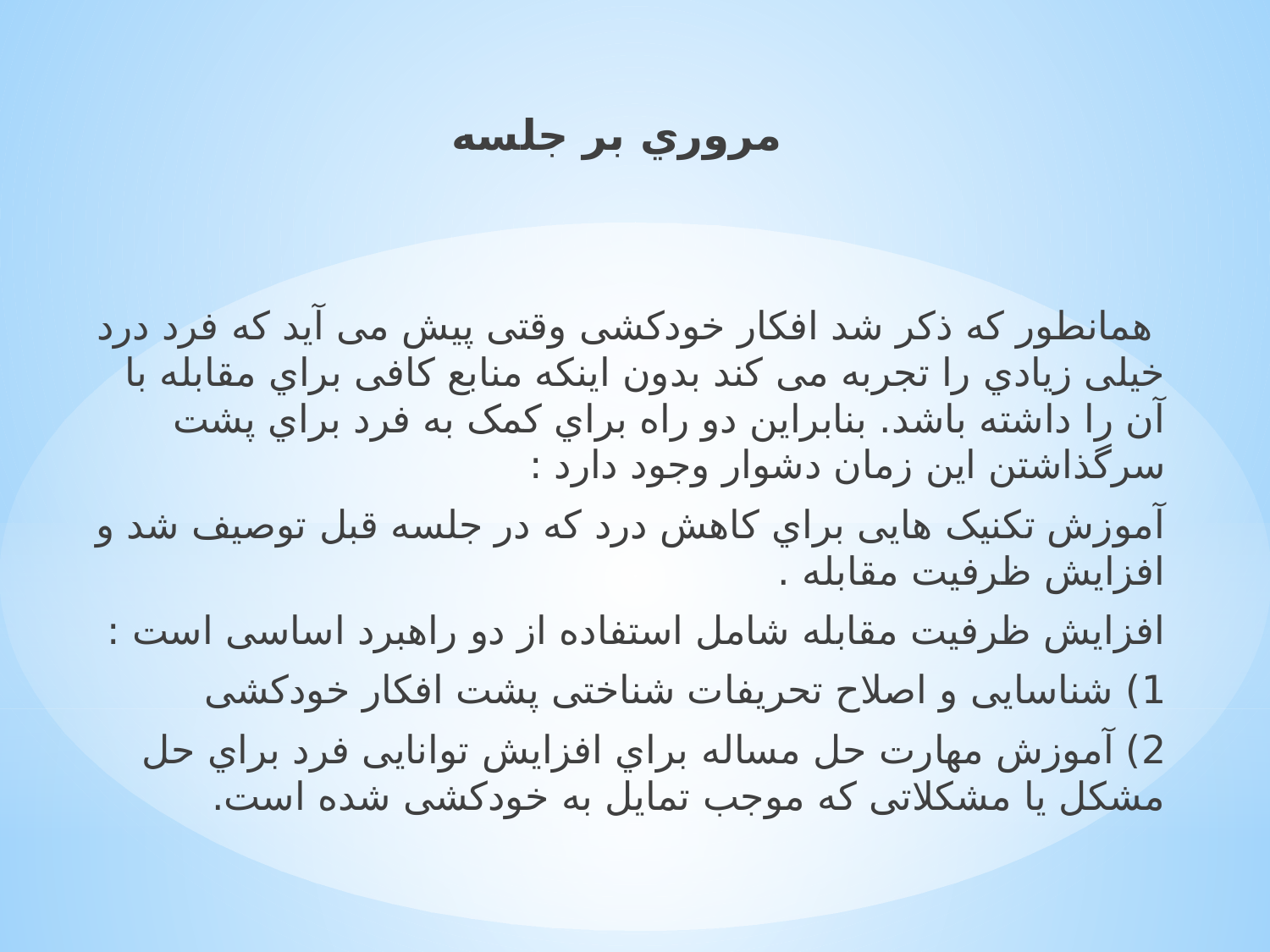

ﻣﺮوري ﺑﺮ ﺟﻠﺴﻪ

 ﻫﻤﺎﻧﻄﻮر ﮐﻪ ذﮐﺮ ﺷﺪ اﻓﮑﺎر ﺧﻮدﮐﺸﯽ وﻗﺘﯽ ﭘﯿﺶ ﻣﯽ آﯾﺪ ﮐﻪ ﻓﺮد درد ﺧﯿﻠﯽ زﯾﺎدي را ﺗﺠﺮﺑﻪ ﻣﯽ ﮐﻨﺪ ﺑﺪون اﯾﻨﮑﻪ ﻣﻨﺎﺑﻊ ﮐﺎﻓﯽ ﺑﺮاي ﻣﻘﺎﺑﻠﻪ ﺑﺎ آن را داﺷﺘﻪ ﺑﺎﺷﺪ. ﺑﻨﺎﺑﺮاﯾﻦ دو راه ﺑﺮاي ﮐﻤﮏ ﺑﻪ ﻓﺮد ﺑﺮاي ﭘﺸﺖ ﺳﺮﮔﺬاﺷﺘﻦ اﯾﻦ زﻣﺎن دﺷﻮار وﺟﻮد دارد :
آﻣﻮزش ﺗﮑﻨﯿﮏ ﻫﺎﯾﯽ ﺑﺮاي ﮐﺎﻫﺶ درد ﮐﻪ در ﺟﻠﺴﻪ ﻗﺒﻞ ﺗﻮﺻﯿﻒ ﺷﺪ و اﻓﺰاﯾﺶ ﻇﺮﻓﯿﺖ ﻣﻘﺎﺑﻠﻪ .
اﻓﺰاﯾﺶ ﻇﺮﻓﯿﺖ ﻣﻘﺎﺑﻠﻪ ﺷﺎﻣﻞ اﺳﺘﻔﺎده از دو راﻫﺒﺮد اﺳﺎﺳﯽ اﺳﺖ :
1) ﺷﻨﺎﺳﺎﯾﯽ و اﺻﻼح ﺗﺤﺮﯾﻔﺎت ﺷﻨﺎﺧﺘﯽ ﭘﺸﺖ اﻓﮑﺎر ﺧﻮدﮐﺸﯽ
2) آﻣﻮزش ﻣﻬﺎرت ﺣﻞ مساله ﺑﺮاي اﻓﺰاﯾﺶ ﺗﻮاﻧﺎﯾﯽ ﻓﺮد ﺑﺮاي ﺣﻞ ﻣﺸﮑﻞ ﯾﺎ ﻣﺸﮑﻼﺗﯽ ﮐﻪ ﻣﻮﺟﺐ ﺗﻤﺎﯾﻞ ﺑﻪ ﺧﻮدﮐﺸﯽ ﺷﺪه اﺳﺖ.